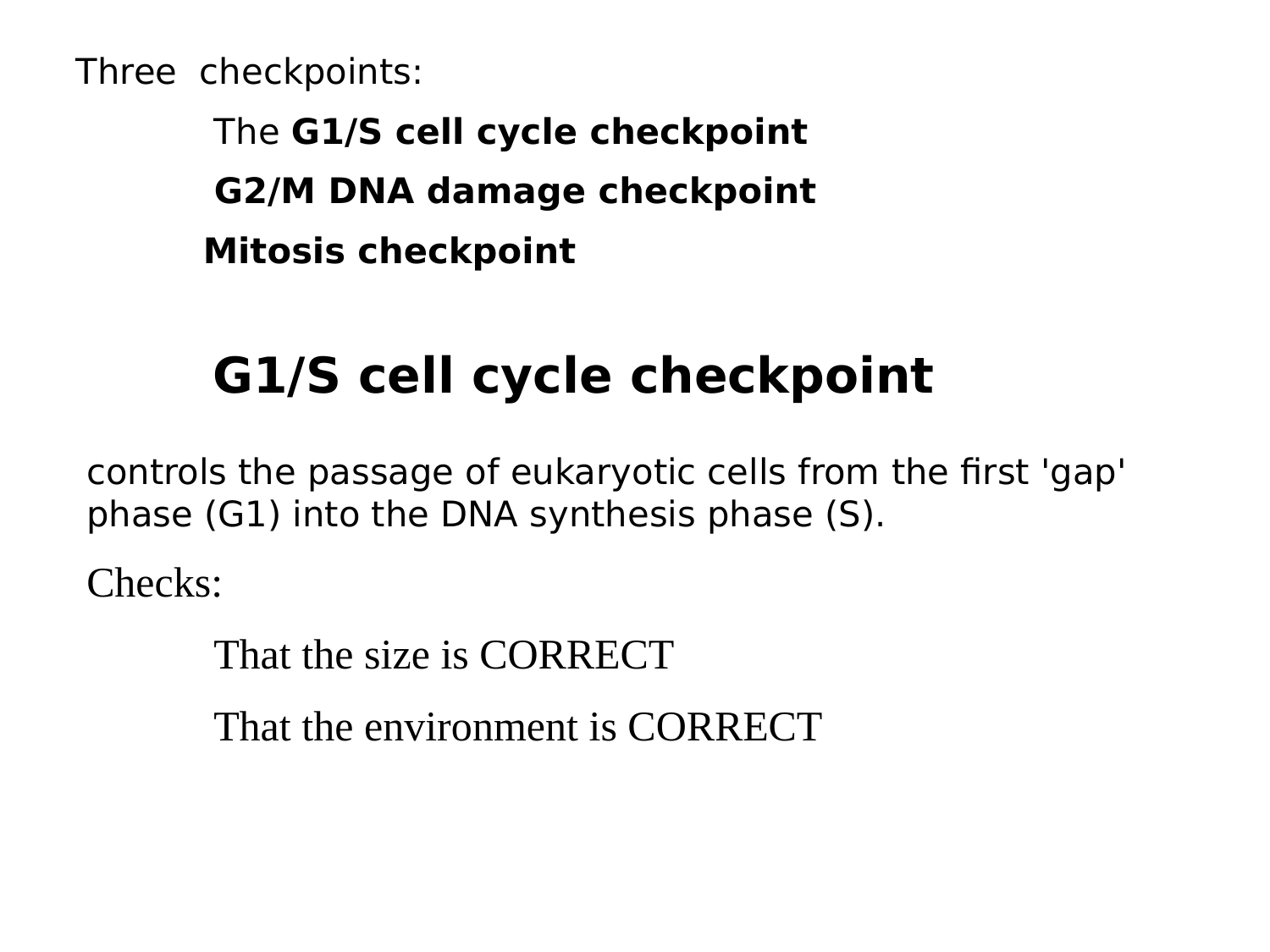

Three  checkpoints:
	 The G1/S cell cycle checkpoint
	 G2/M DNA damage checkpoint
	Mitosis checkpoint
G1/S cell cycle checkpoint
controls the passage of eukaryotic cells from the first 'gap' phase (G1) into the DNA synthesis phase (S).
Checks:
	That the size is CORRECT
	That the environment is CORRECT